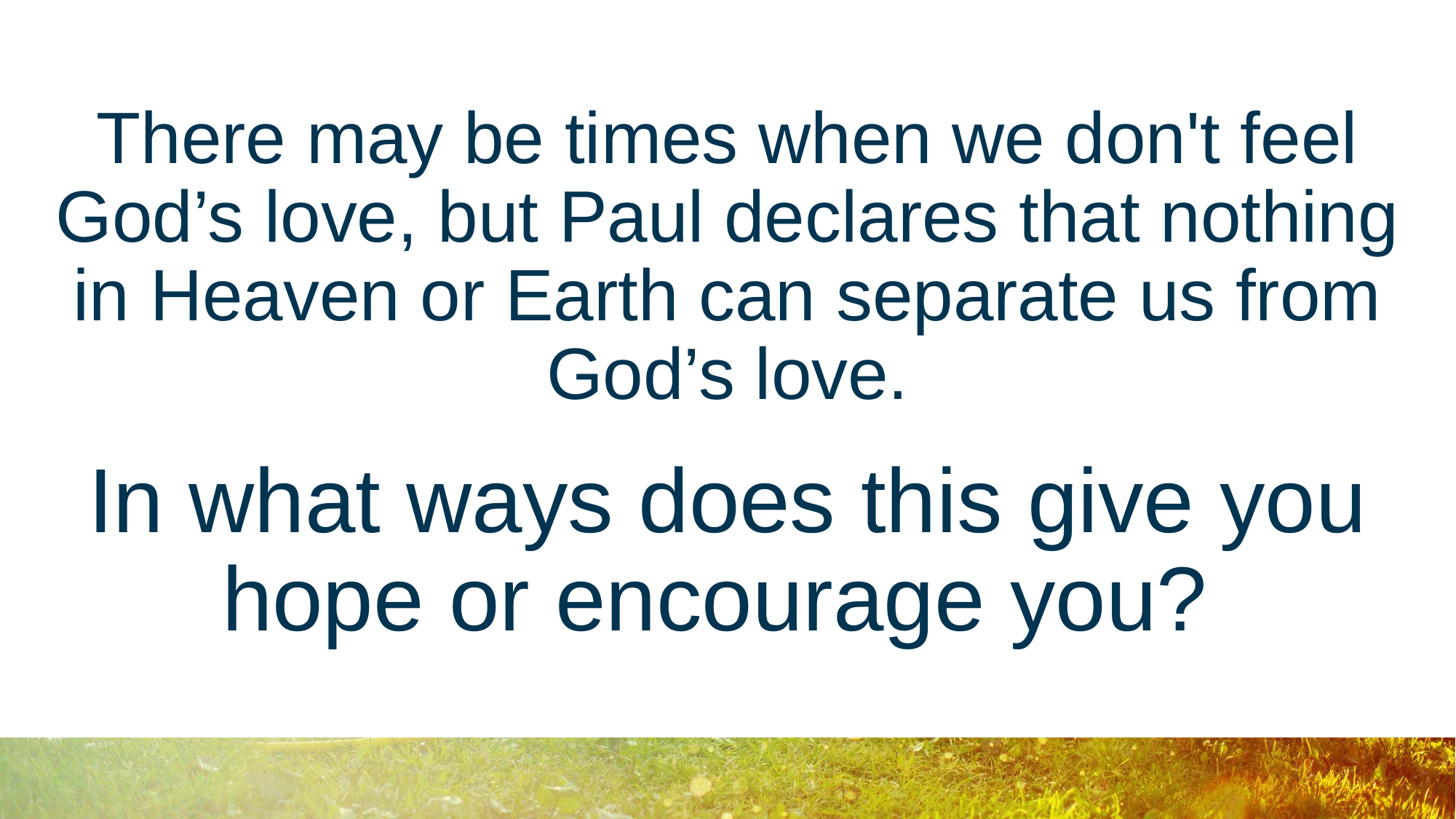

# There may be times when we don't feel God’s love, but Paul declares that nothing in Heaven or Earth can separate us from God’s love. In what ways does this give you hope or encourage you?